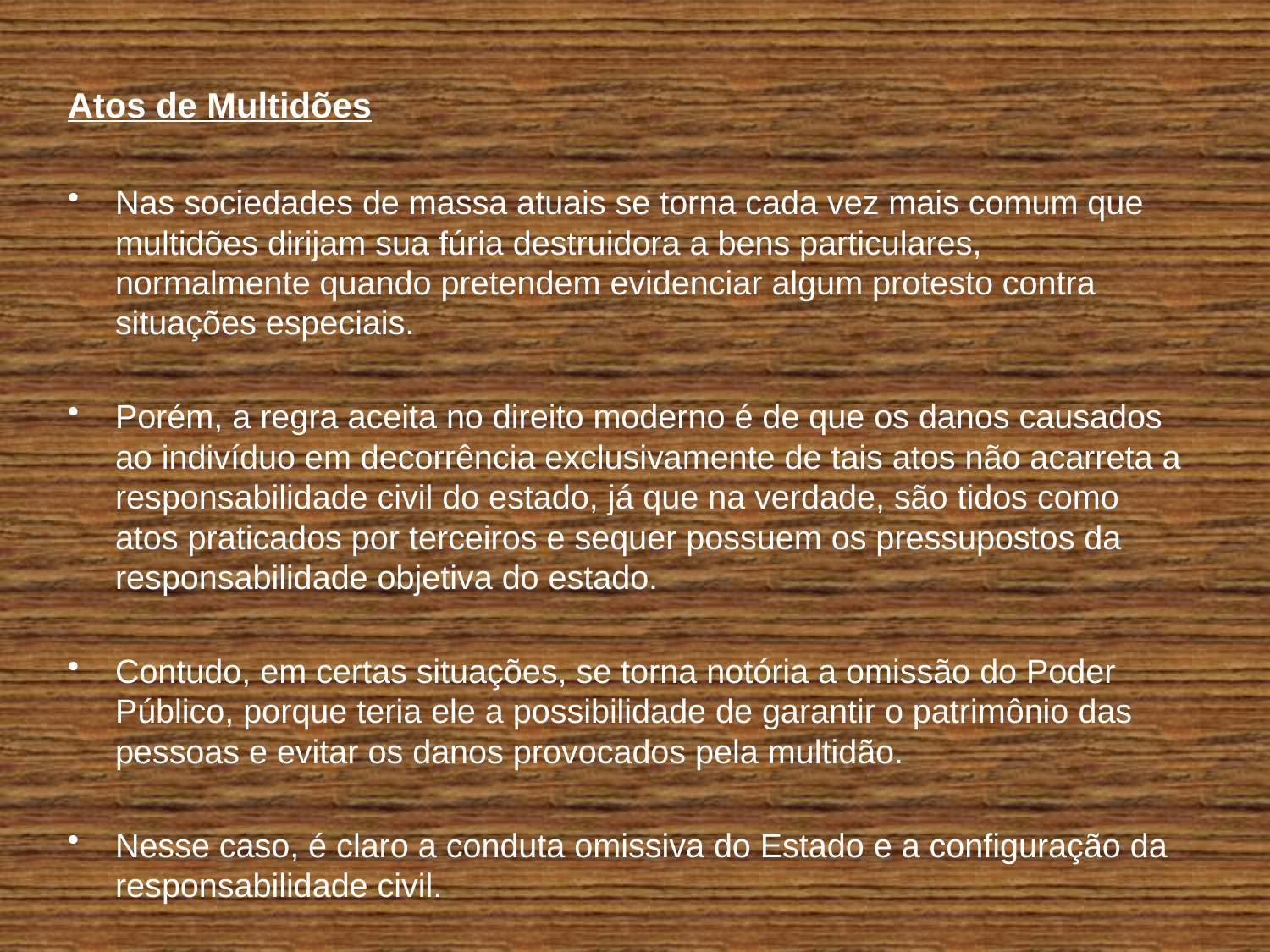

Atos de Multidões

Nas sociedades de massa atuais se torna cada vez mais comum que multidões dirijam sua fúria destruidora a bens particulares, normalmente quando pretendem evidenciar algum protesto contra situações especiais.

Porém, a regra aceita no direito moderno é de que os danos causados ao indivíduo em decorrência exclusivamente de tais atos não acarreta a responsabilidade civil do estado, já que na verdade, são tidos como atos praticados por terceiros e sequer possuem os pressupostos da responsabilidade objetiva do estado.

Contudo, em certas situações, se torna notória a omissão do Poder Público, porque teria ele a possibilidade de garantir o patrimônio das pessoas e evitar os danos provocados pela multidão.

Nesse caso, é claro a conduta omissiva do Estado e a configuração da responsabilidade civil.